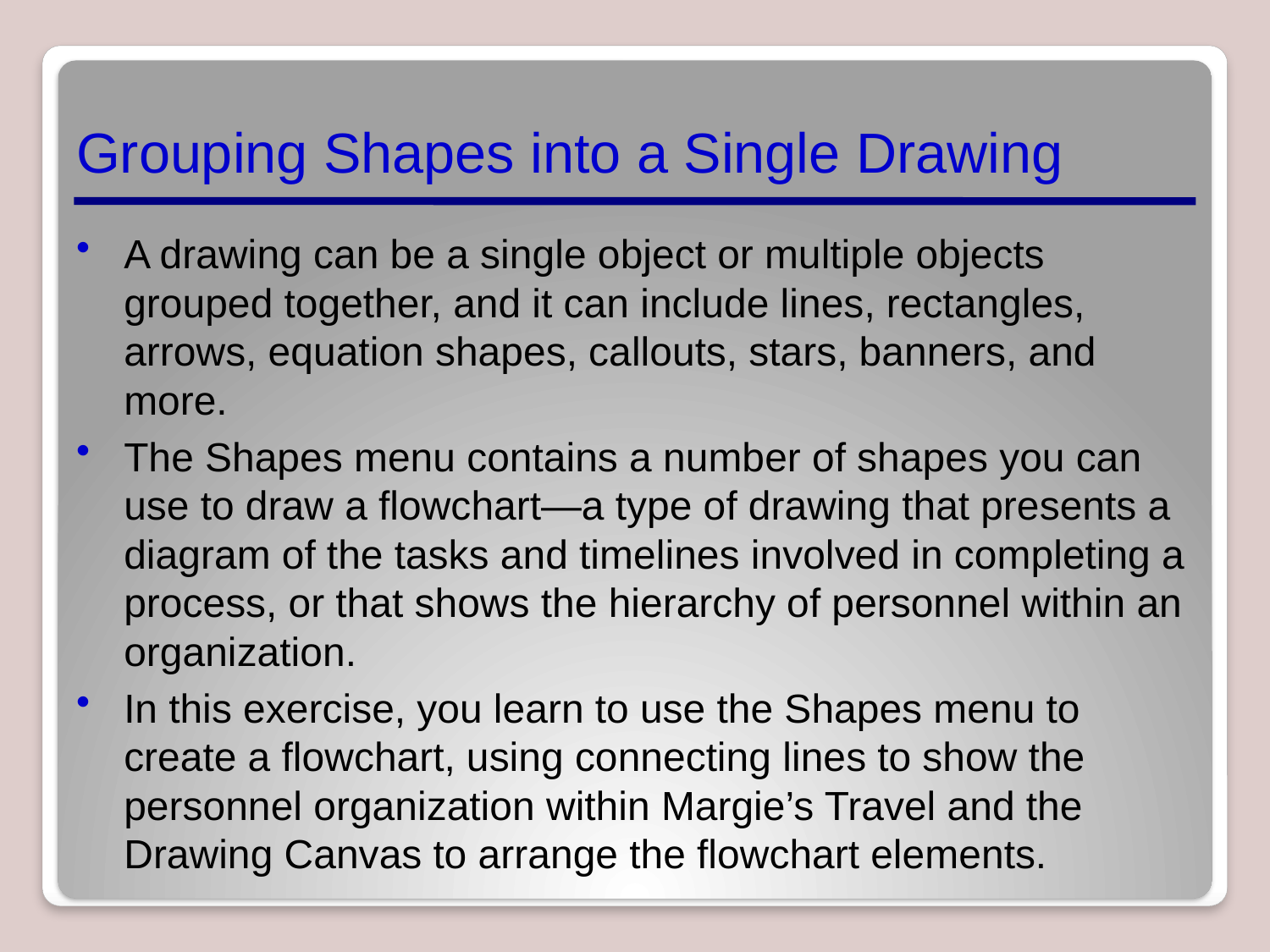

# Grouping Shapes into a Single Drawing
A drawing can be a single object or multiple objects grouped together, and it can include lines, rectangles, arrows, equation shapes, callouts, stars, banners, and more.
The Shapes menu contains a number of shapes you can use to draw a flowchart—a type of drawing that presents a diagram of the tasks and timelines involved in completing a process, or that shows the hierarchy of personnel within an organization.
In this exercise, you learn to use the Shapes menu to create a flowchart, using connecting lines to show the personnel organization within Margie’s Travel and the Drawing Canvas to arrange the flowchart elements.